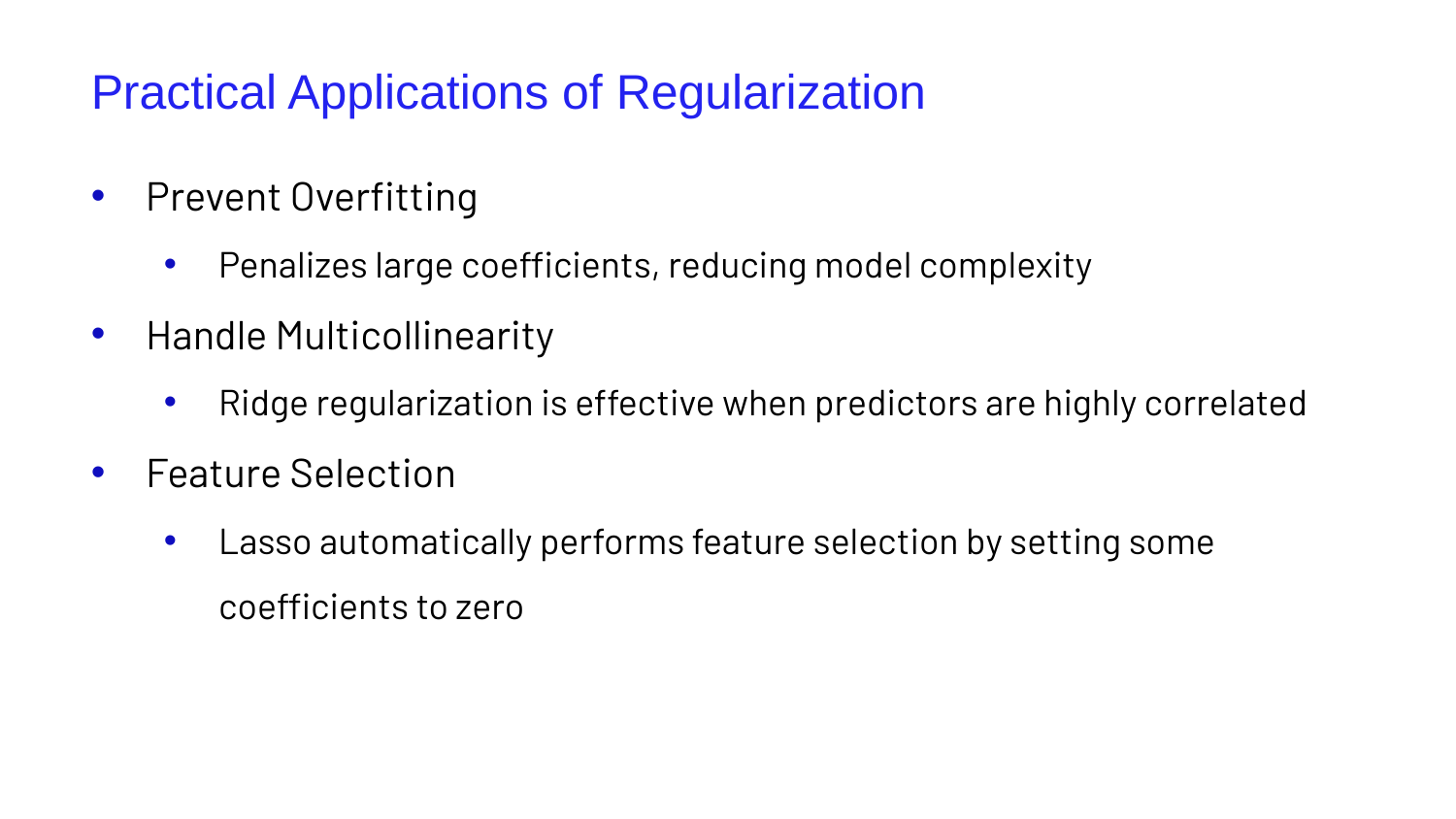

Practical Applications of Regularization
Prevent Overfitting
Penalizes large coefficients, reducing model complexity
Handle Multicollinearity
Ridge regularization is effective when predictors are highly correlated
Feature Selection
Lasso automatically performs feature selection by setting some coefficients to zero